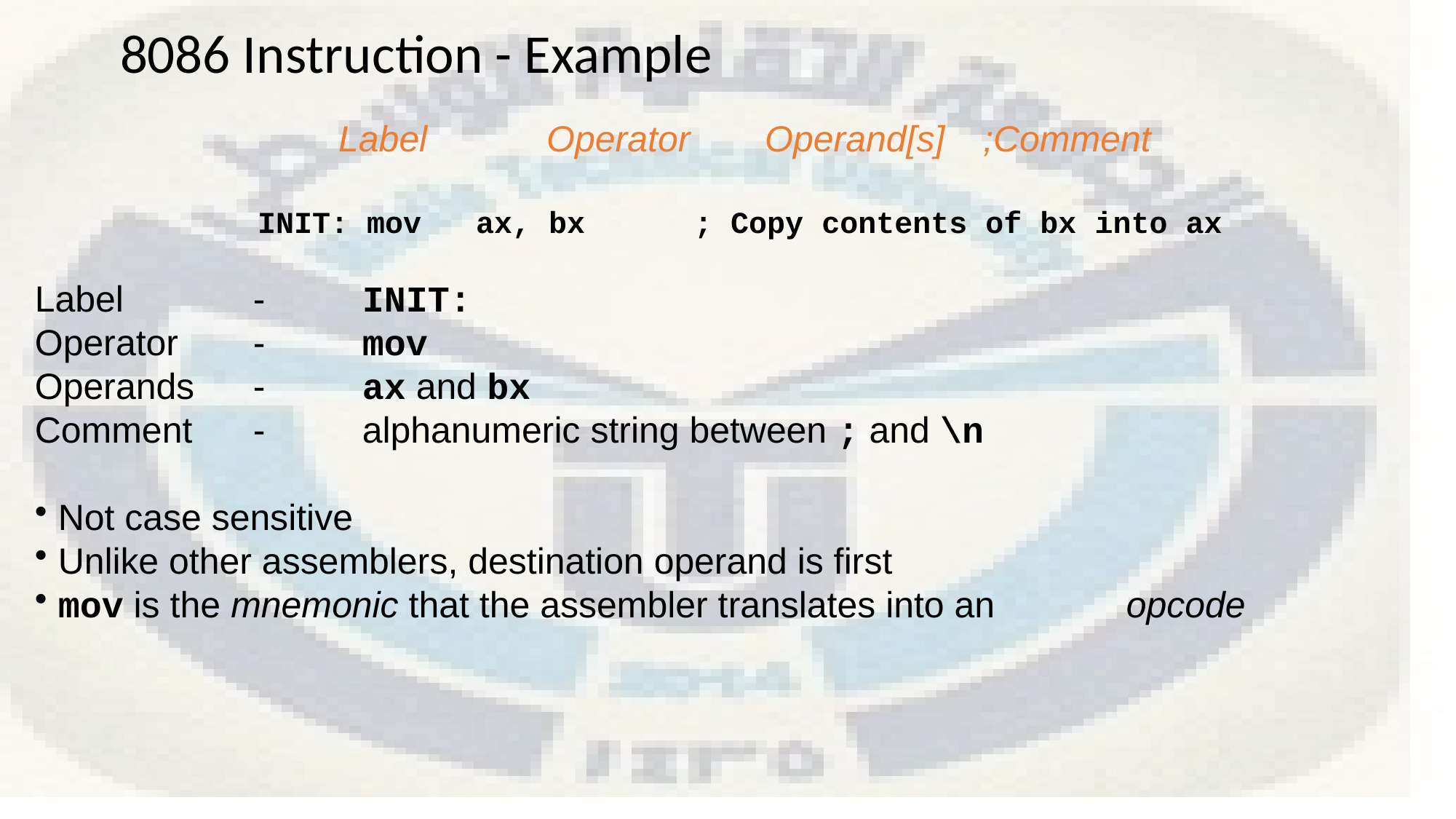

# 8086 Instruction - Example
 Label		Operator	Operand[s]	;Comment

INIT:	mov	ax, bx	; Copy contents of bx into ax

Label 		- 	INIT:
Operator 	-	mov
Operands 	-	ax and bx
Comment  	-	alphanumeric string between ; and \n

 Not case sensitive
 Unlike other assemblers, destination operand is first
 mov is the mnemonic that the assembler translates into an 		opcode